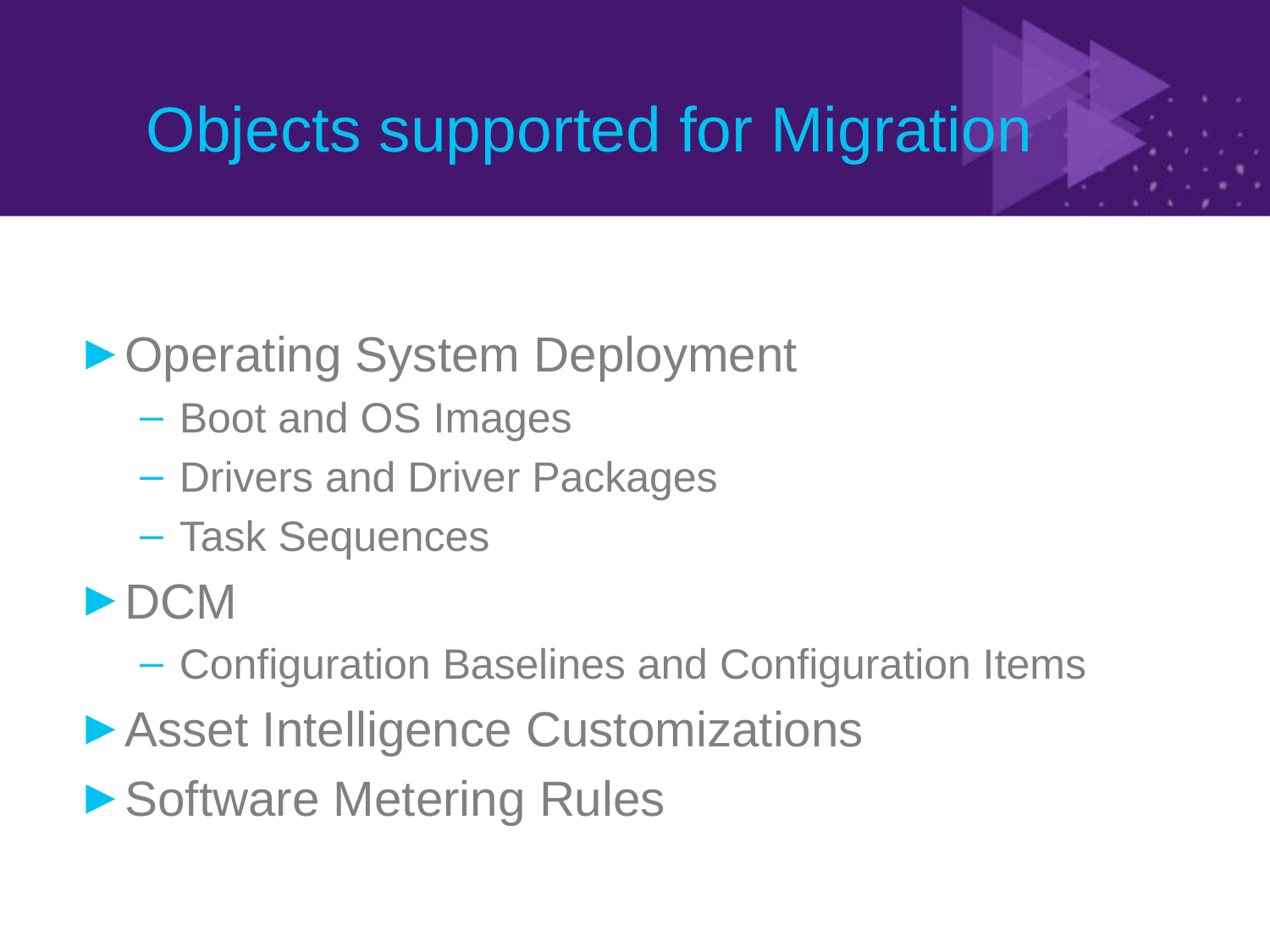

# Objects supported for Migration
Operating System Deployment
Boot and OS Images
Drivers and Driver Packages
Task Sequences
DCM
Configuration Baselines and Configuration Items
Asset Intelligence Customizations
Software Metering Rules